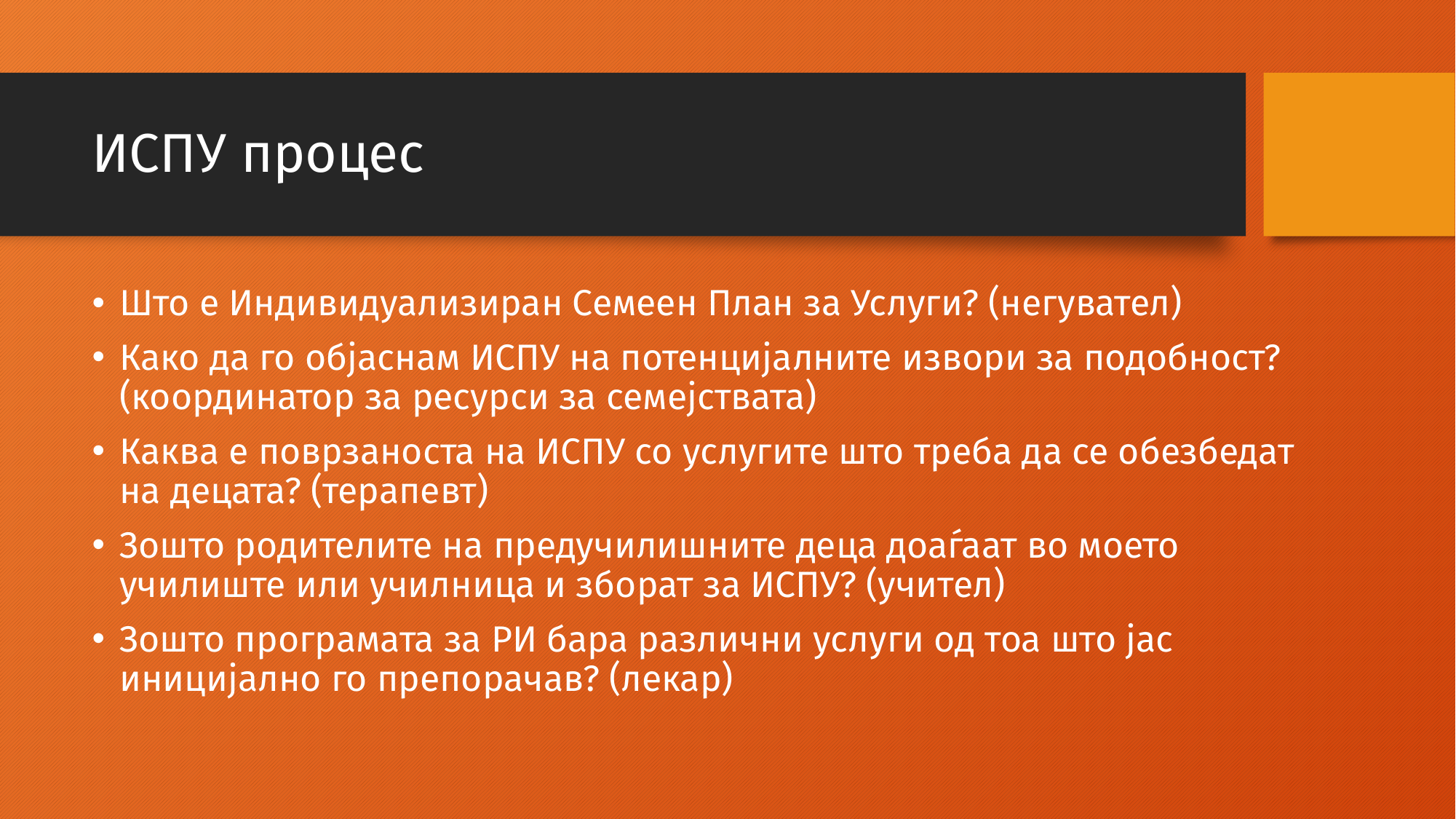

# ИСПУ процес
Што е Индивидуализиран Семеен План за Услуги? (негувател)
Како да го објаснам ИСПУ на потенцијалните извори за подобност? (координатор за ресурси за семејствата)
Каква е поврзаноста на ИСПУ со услугите што треба да се обезбедат на децата? (терапевт)
Зошто родителите на предучилишните деца доаѓаат во моето училиште или училница и зборат за ИСПУ? (учител)
Зошто програмата за РИ бара различни услуги од тоа што јас иницијално го препорачав? (лекар)